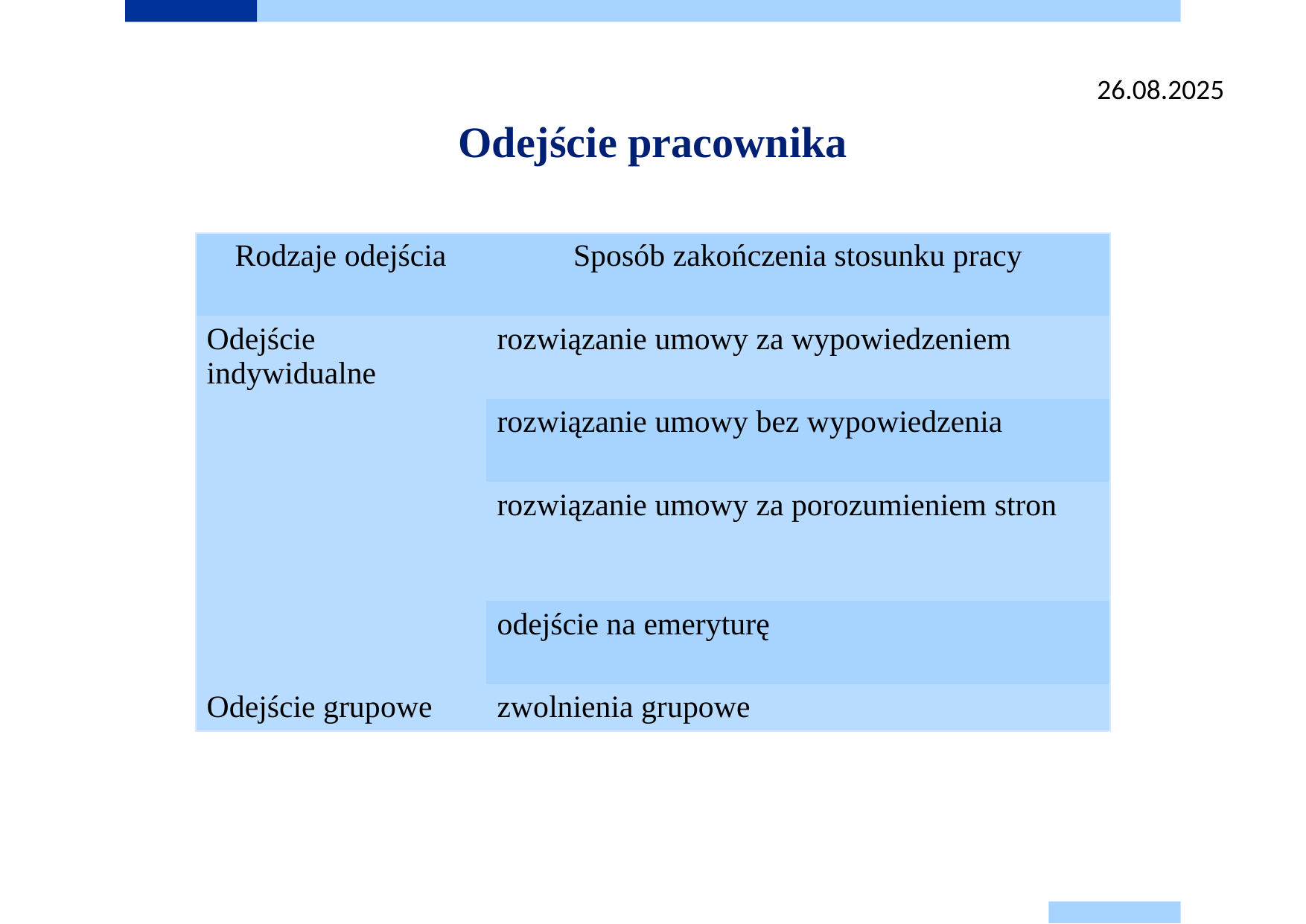

26.08.2025
# Odejście pracownika
| Rodzaje odejścia | Sposób zakończenia stosunku pracy |
| --- | --- |
| Odejście indywidualne | rozwiązanie umowy za wypowiedzeniem |
|  | rozwiązanie umowy bez wypowiedzenia |
|  | rozwiązanie umowy za porozumieniem stron |
|  | odejście na emeryturę |
| Odejście grupowe | zwolnienia grupowe |